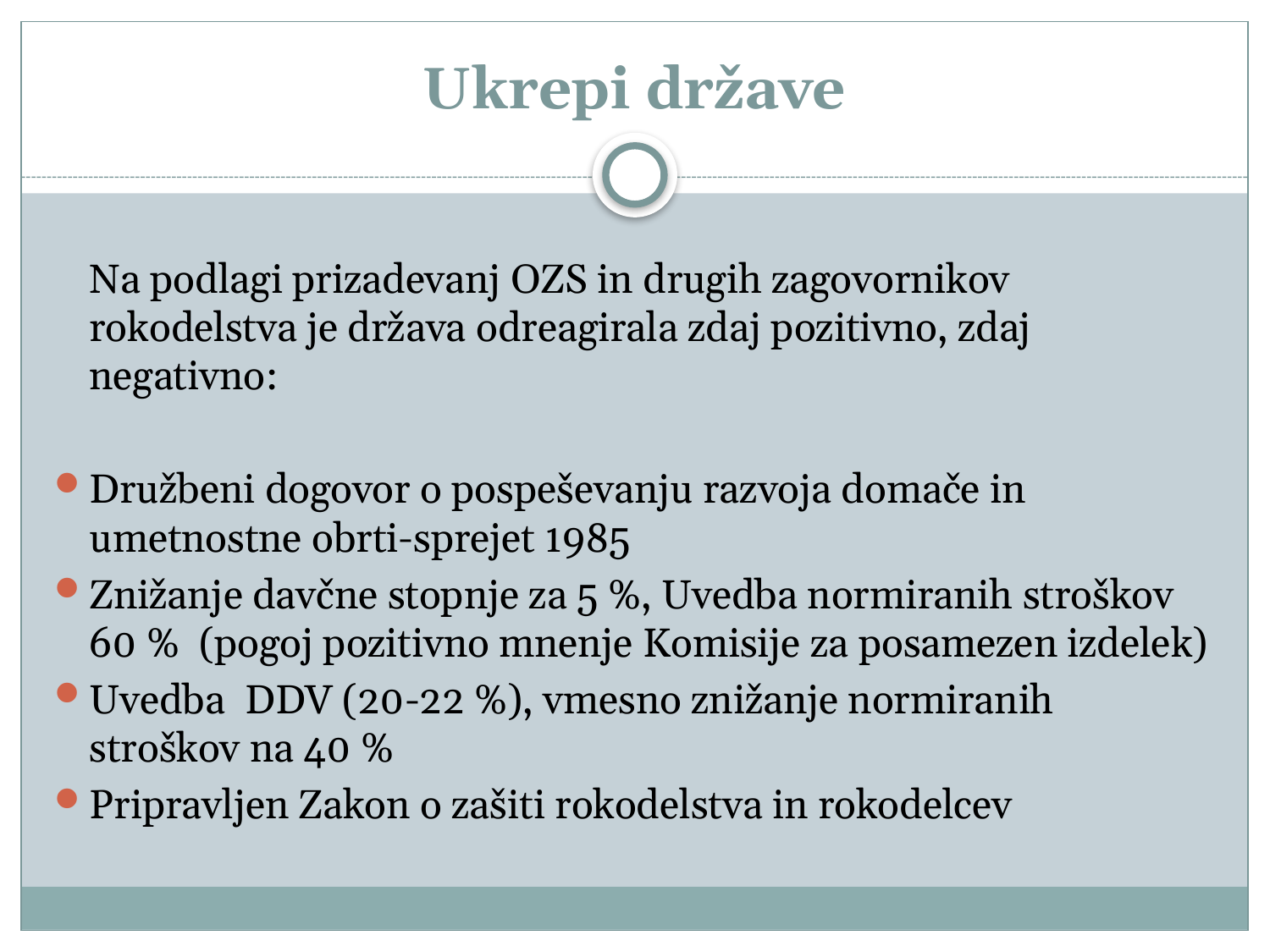

# Ukrepi države
	Na podlagi prizadevanj OZS in drugih zagovornikov rokodelstva je država odreagirala zdaj pozitivno, zdaj negativno:

Družbeni dogovor o pospeševanju razvoja domače in umetnostne obrti-sprejet 1985
Znižanje davčne stopnje za 5 %, Uvedba normiranih stroškov 60 %  (pogoj pozitivno mnenje Komisije za posamezen izdelek)
Uvedba  DDV (20-22 %), vmesno znižanje normiranih stroškov na 40 %
Pripravljen Zakon o zašiti rokodelstva in rokodelcev